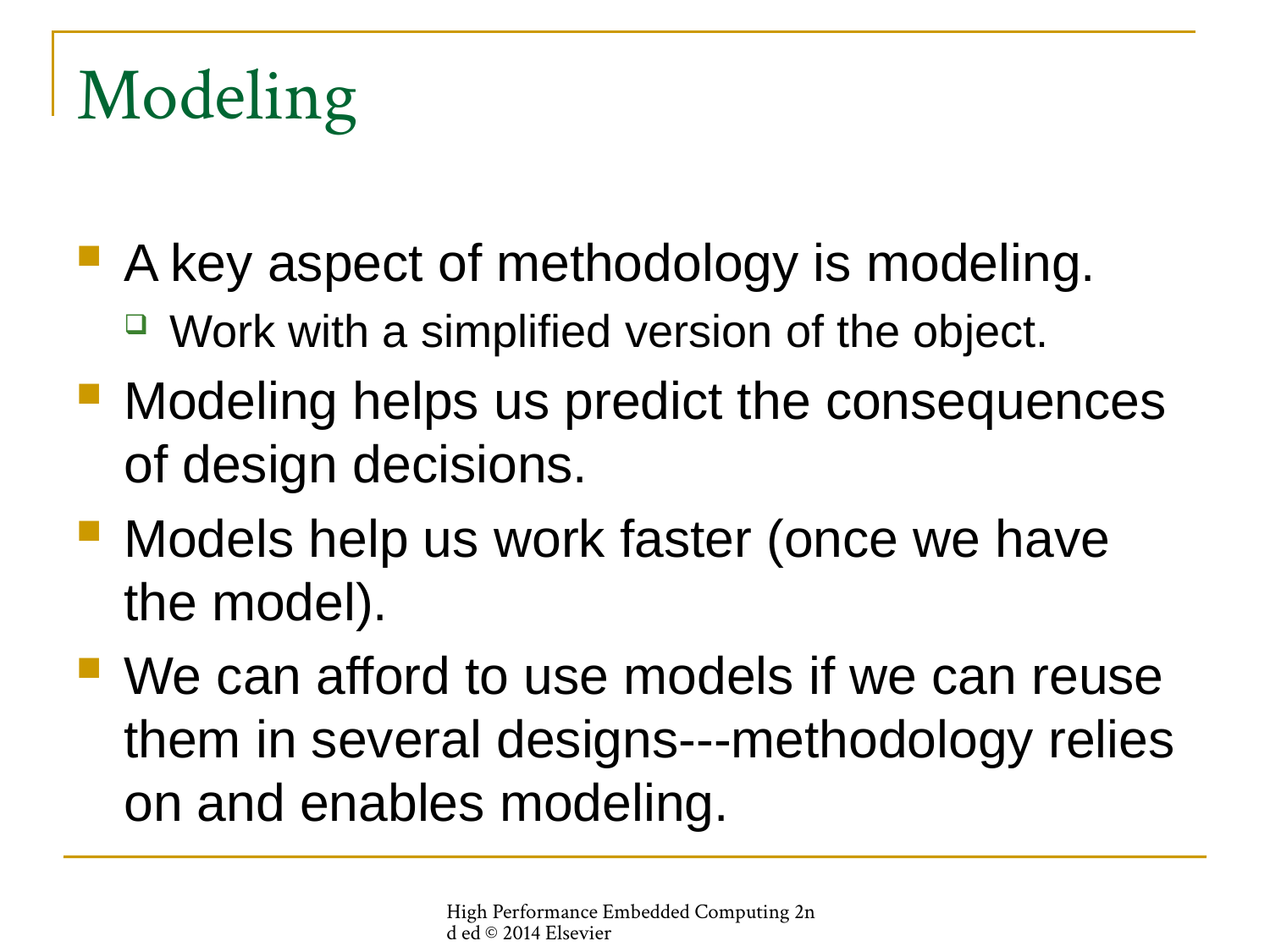

# Modeling
A key aspect of methodology is modeling.
Work with a simplified version of the object.
Modeling helps us predict the consequences of design decisions.
Models help us work faster (once we have the model).
We can afford to use models if we can reuse them in several designs---methodology relies on and enables modeling.

High Performance Embedded Computing 2nd ed © 2014 Elsevier